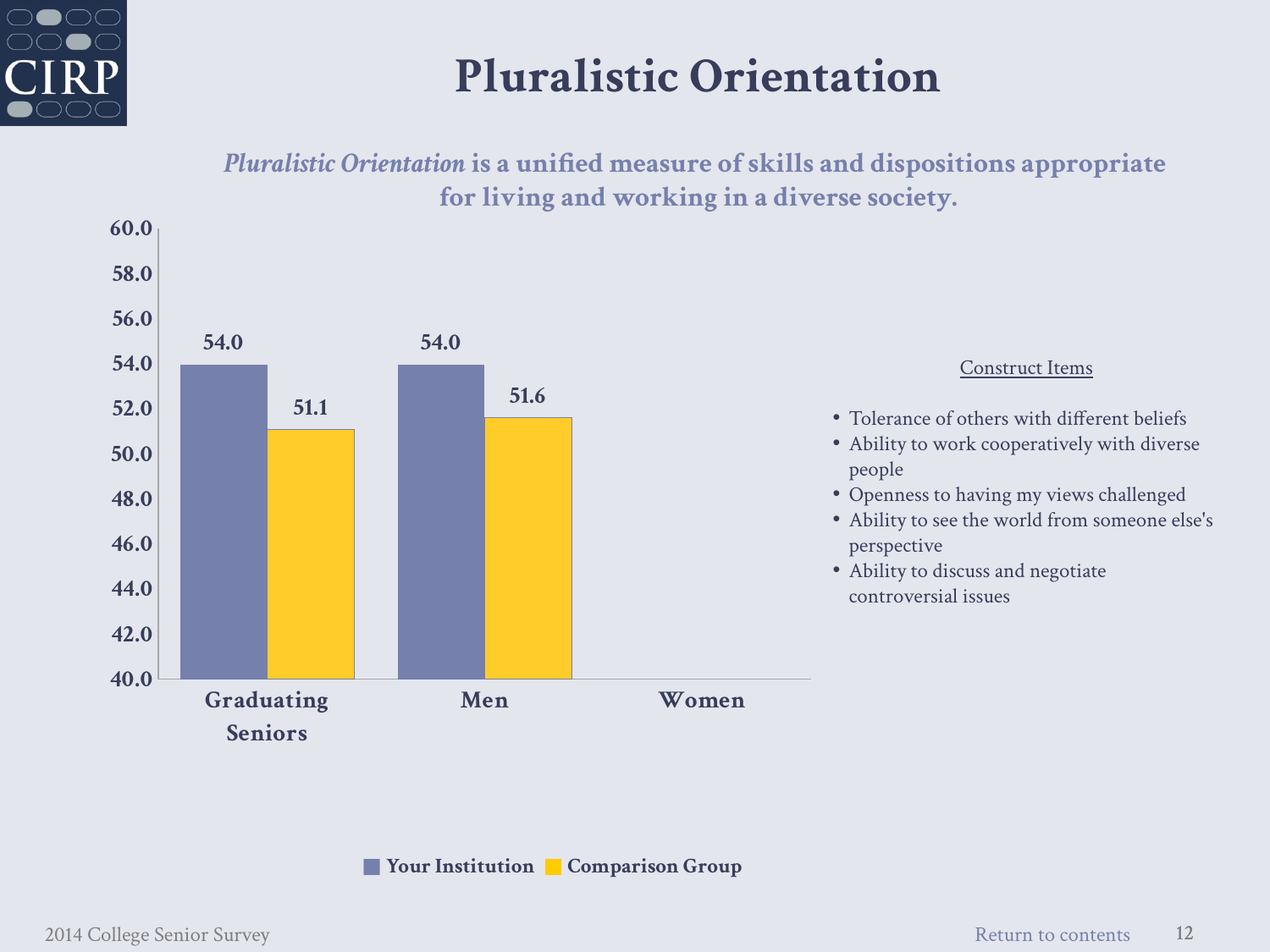

Pluralistic Orientation
Pluralistic Orientation is a unified measure of skills and dispositions appropriate
for living and working in a diverse society.

### Chart

| Category | Institution | Comparison |
|---|---|---|
| Graduating Seniors | 53.97 | 51.1 |
| Men | 53.97 | 51.61 |
| Women | 0.0 | 0.0 |
	Construct Items

Tolerance of others with different beliefs
Ability to work cooperatively with diverse people
Openness to having my views challenged
Ability to see the world from someone else's perspective
Ability to discuss and negotiate controversial issues

■ Your Institution  ■ Comparison Group
2014 College Senior Survey
12
12